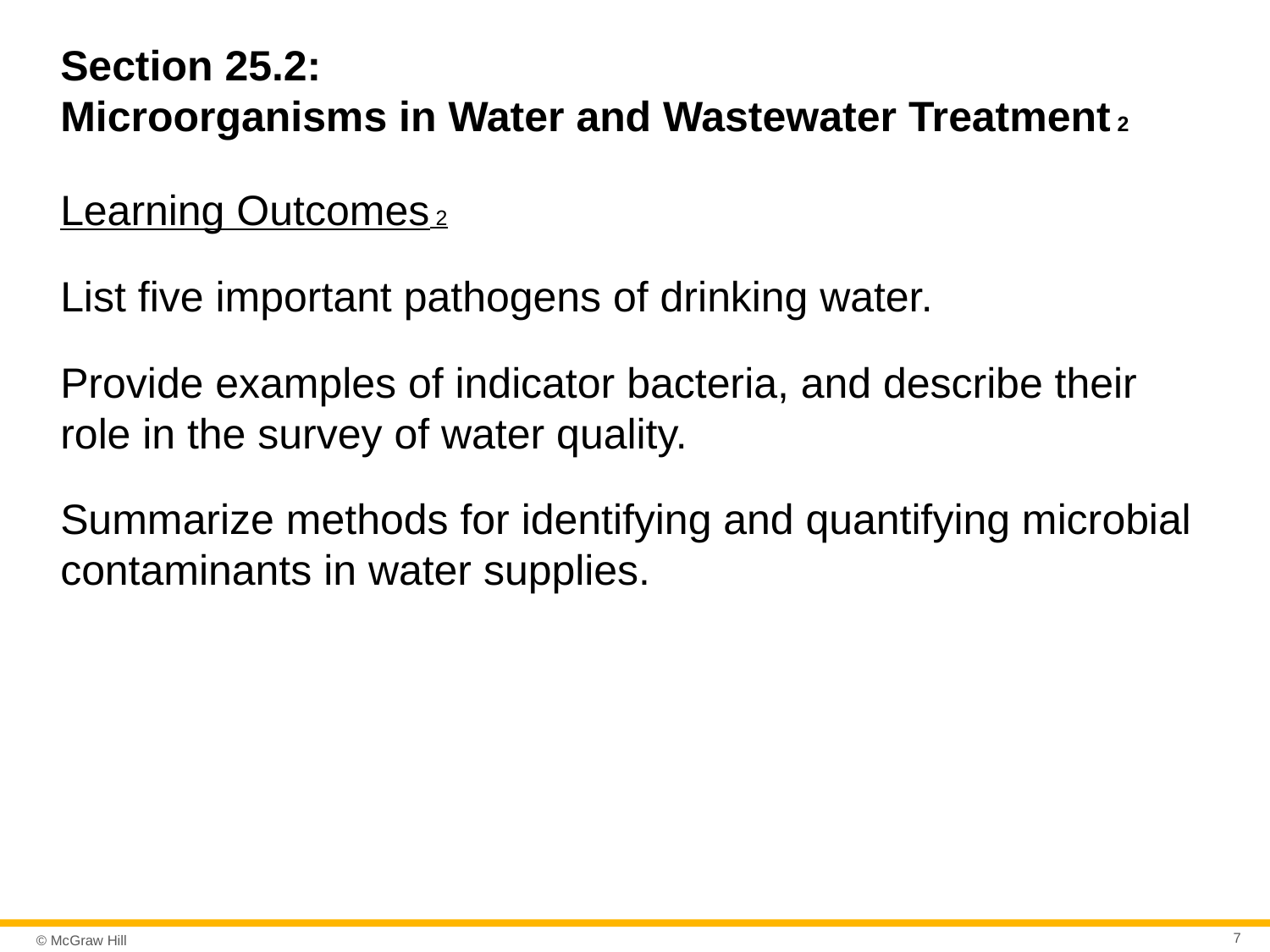

# Section 25.2: Microorganisms in Water and Wastewater Treatment 2
Learning Outcomes 2
List five important pathogens of drinking water.
Provide examples of indicator bacteria, and describe their role in the survey of water quality.
Summarize methods for identifying and quantifying microbial contaminants in water supplies.